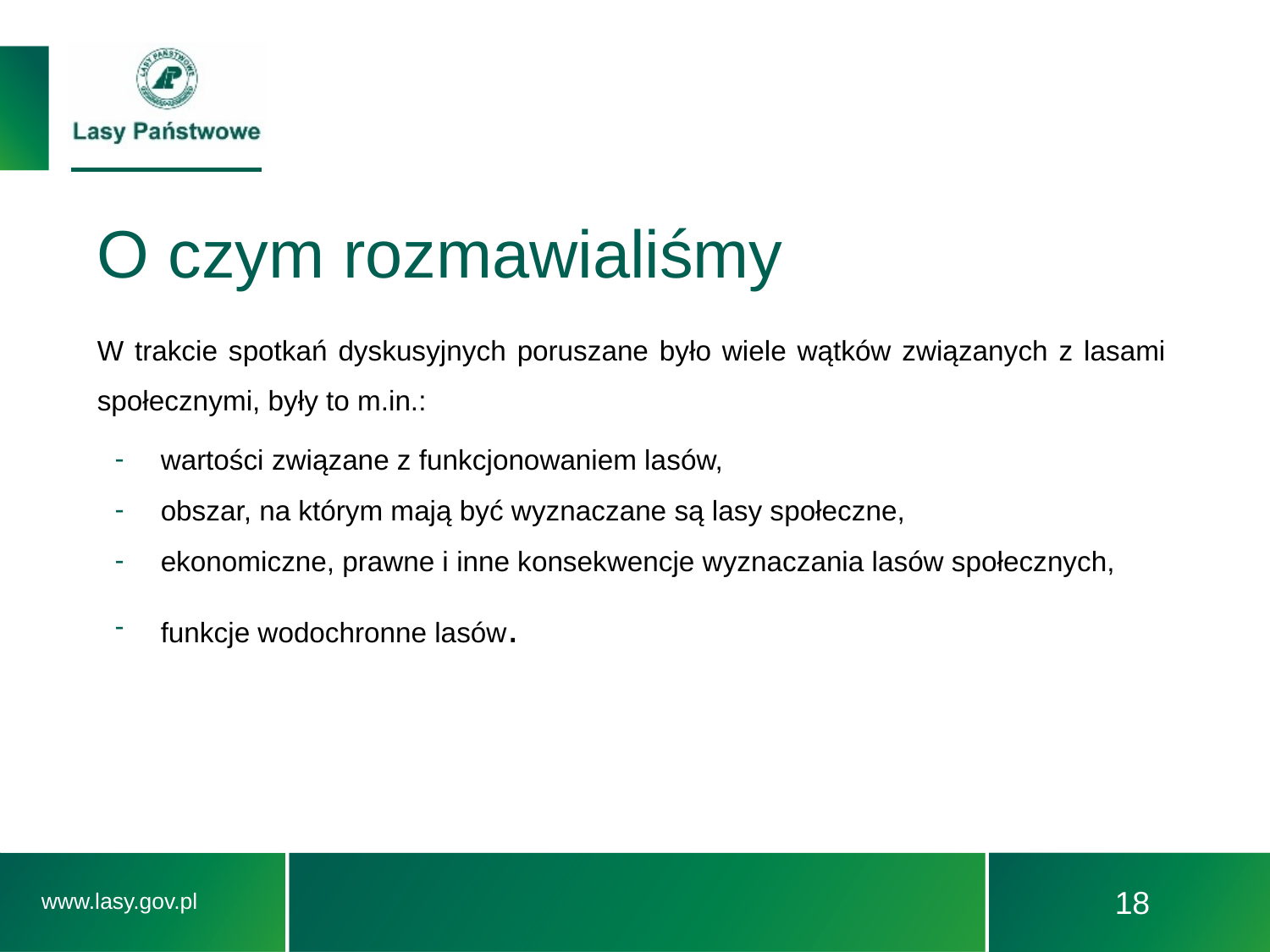

# O czym rozmawialiśmy
W trakcie spotkań dyskusyjnych poruszane było wiele wątków związanych z lasami społecznymi, były to m.in.:
wartości związane z funkcjonowaniem lasów,
obszar, na którym mają być wyznaczane są lasy społeczne,
ekonomiczne, prawne i inne konsekwencje wyznaczania lasów społecznych,
funkcje wodochronne lasów.